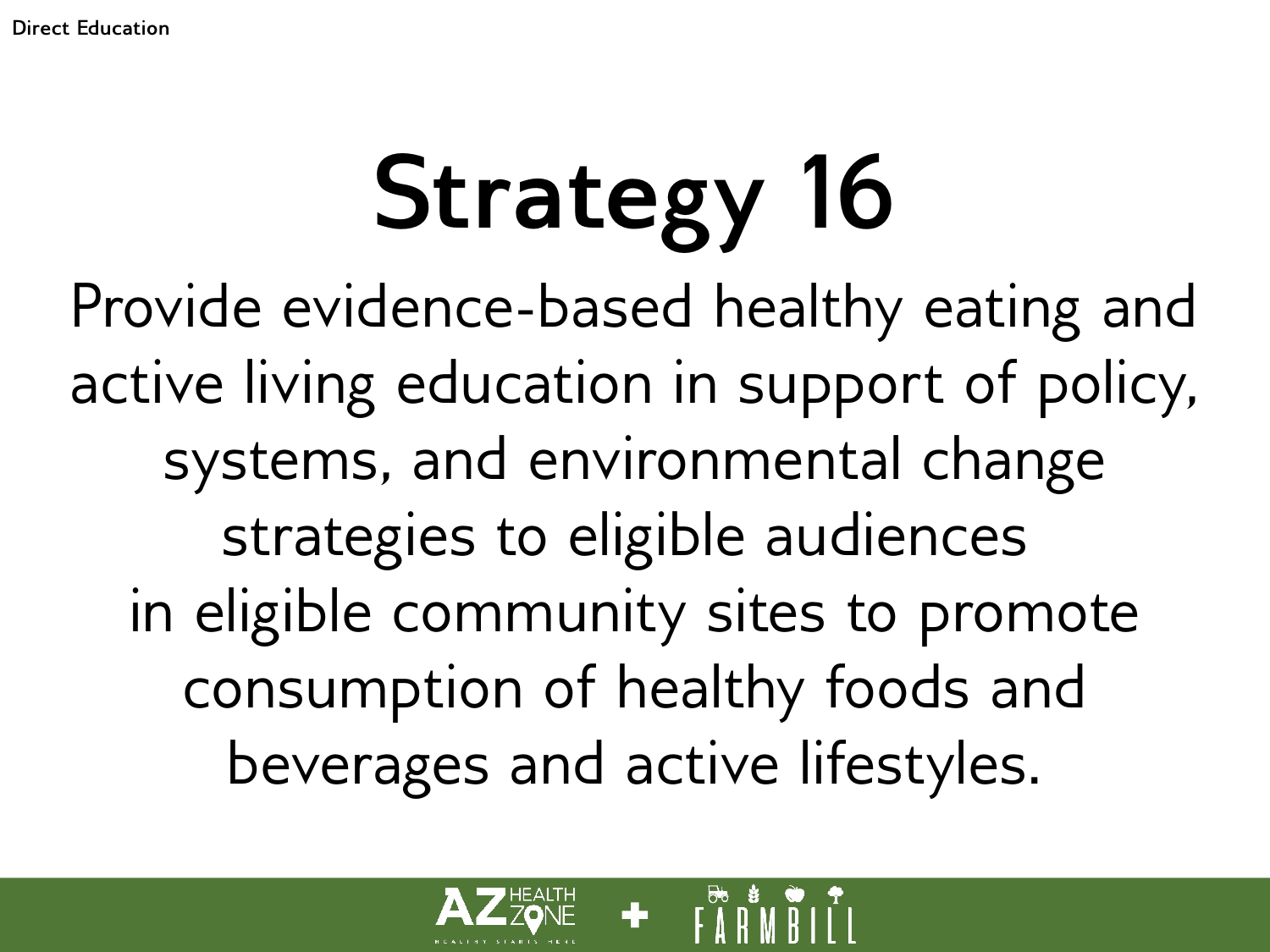

Direct Education
Strategy 16
Provide evidence-based healthy eating and active living education in support of policy, systems, and environmental change strategies to eligible audiences
in eligible community sites to promote consumption of healthy foods and beverages and active lifestyles.